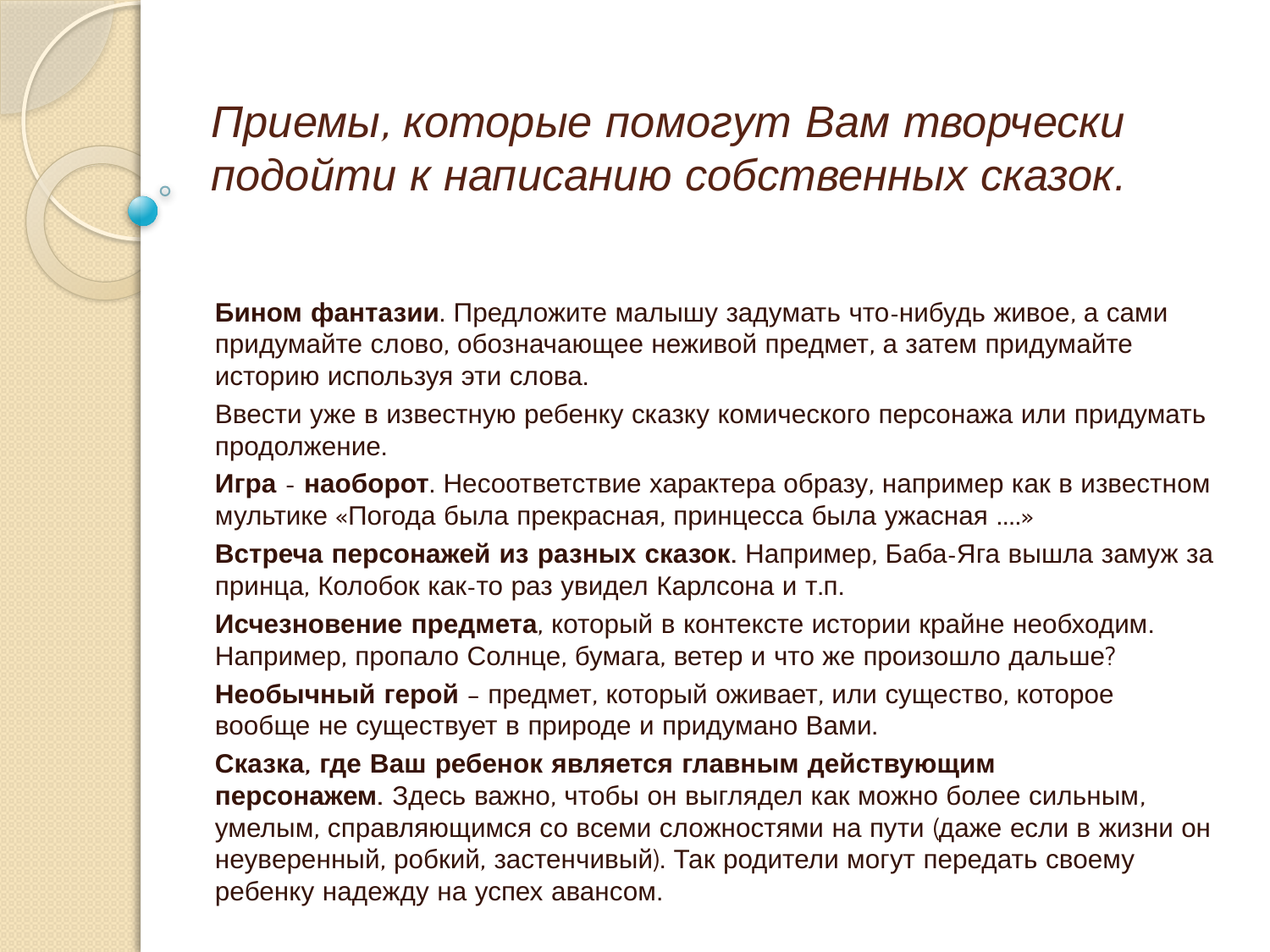

# Приемы, которые помогут Вам творчески подойти к написанию собственных сказок.

Бином фантазии. Предложите малышу задумать что-нибудь живое, а сами придумайте слово, обозначающее неживой предмет, а затем придумайте историю используя эти слова.
Ввести уже в известную ребенку сказку комического персонажа или придумать продолжение.
Игра - наоборот. Несоответствие характера образу, например как в известном мультике «Погода была прекрасная, принцесса была ужасная ….»
Встреча персонажей из разных сказок. Например, Баба-Яга вышла замуж за принца, Колобок как-то раз увидел Карлсона и т.п.
Исчезновение предмета, который в контексте истории крайне необходим. Например, пропало Солнце, бумага, ветер и что же произошло дальше?
Необычный герой – предмет, который оживает, или существо, которое вообще не существует в природе и придумано Вами.
Сказка, где Ваш ребенок является главным действующим персонажем. Здесь важно, чтобы он выглядел как можно более сильным, умелым, справляющимся со всеми сложностями на пути (даже если в жизни он неуверенный, робкий, застенчивый). Так родители могут передать своему ребенку надежду на успех авансом.